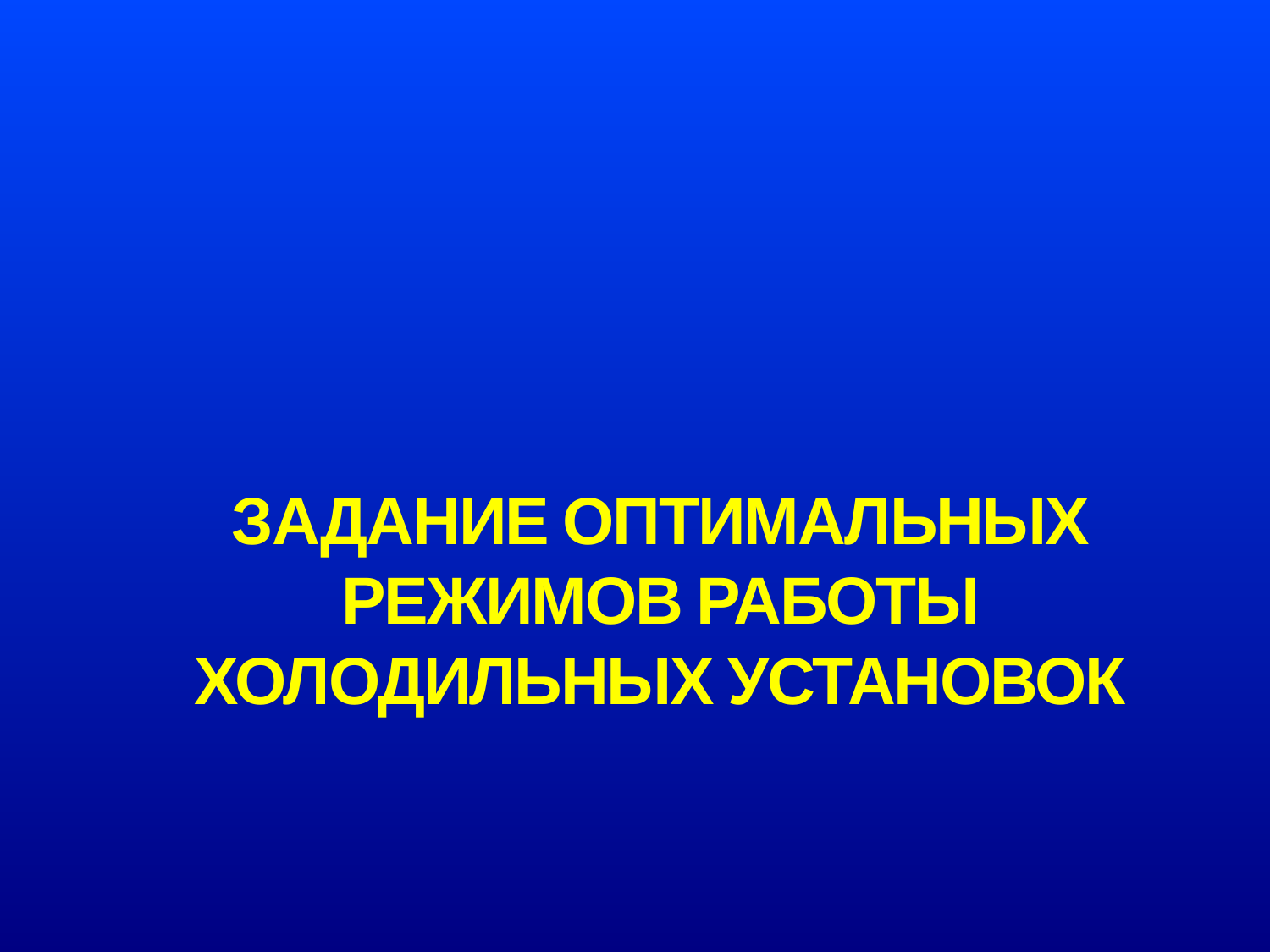

# Задание оптимальных режимов работы холодильных установок